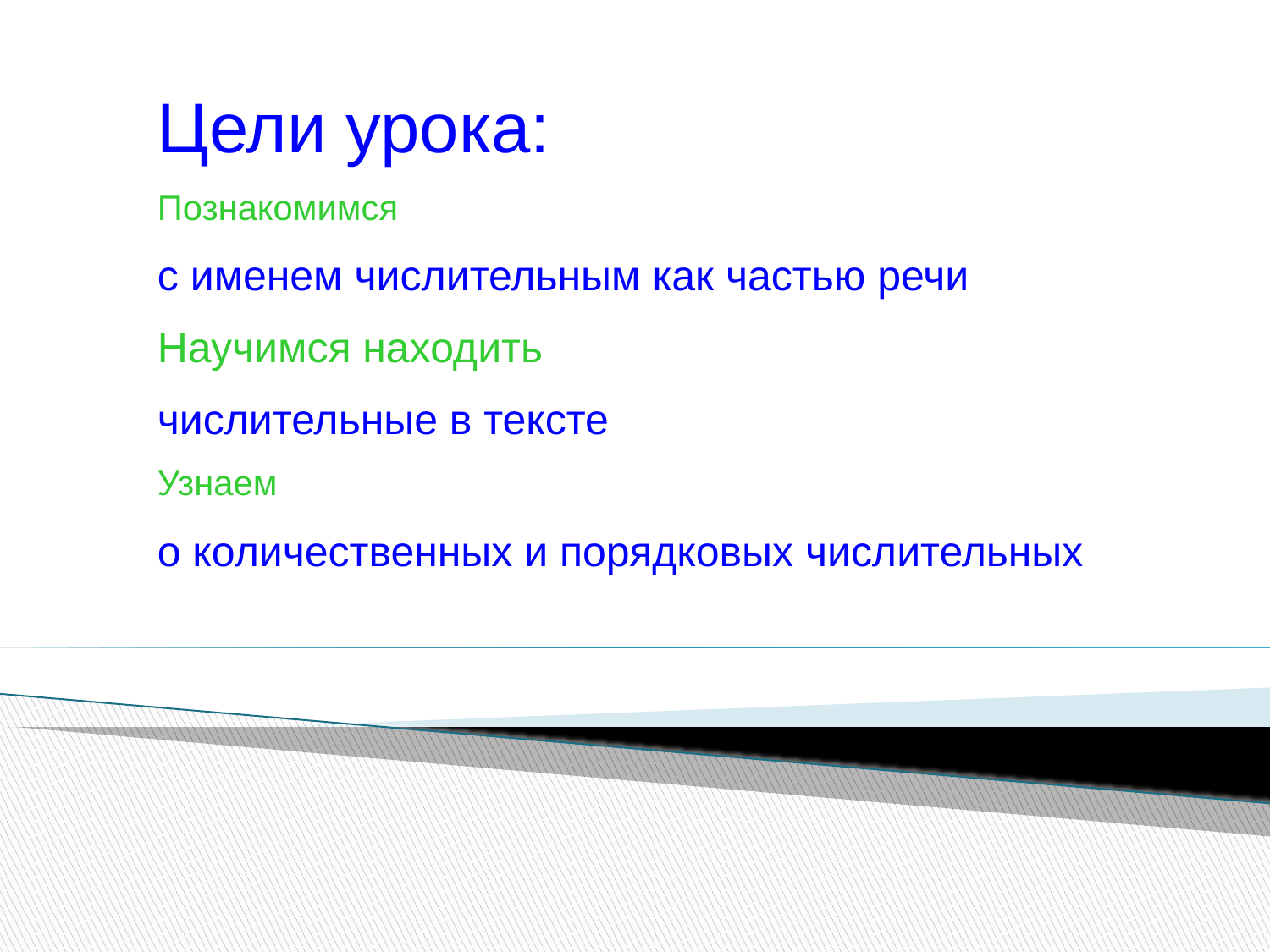

Цели урока:
Познакомимся
с именем числительным как частью речи
Научимся находить
числительные в тексте
Узнаем
о количественных и порядковых числительных